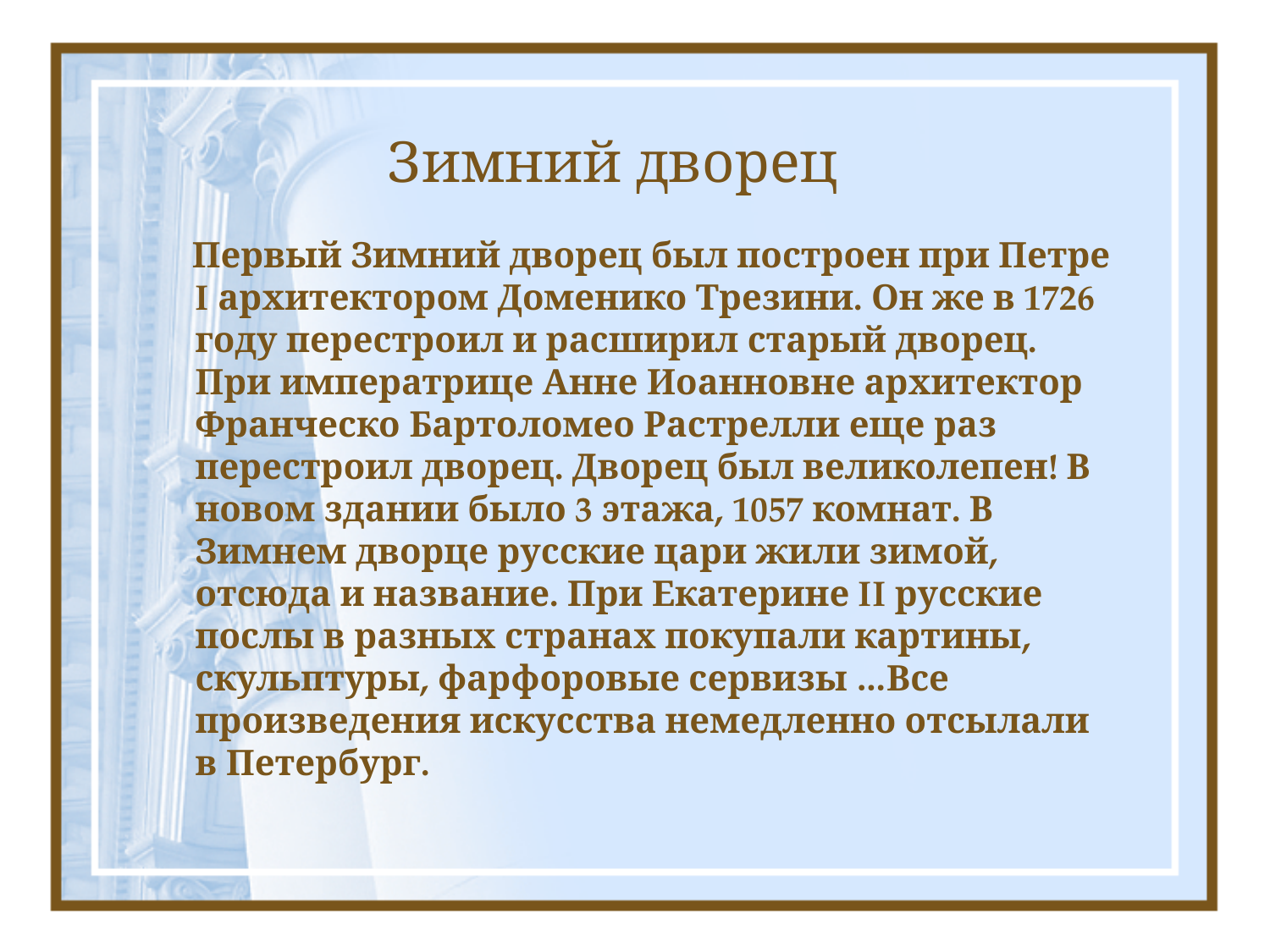

# Зимний дворец
     Первый Зимний дворец был построен при Петре I архитектором Доменико Трезини. Он же в 1726 году перестроил и расширил старый дворец. При императрице Анне Иоанновне архитектор Франческо Бартоломео Растрелли еще раз перестроил дворец. Дворец был великолепен! В новом здании было 3 этажа, 1057 комнат. В Зимнем дворце русские цари жили зимой, отсюда и название. При Екатерине II русские послы в разных странах покупали картины, скульптуры, фарфоровые сервизы …Все произведения искусства немедленно отсылали в Петербург.